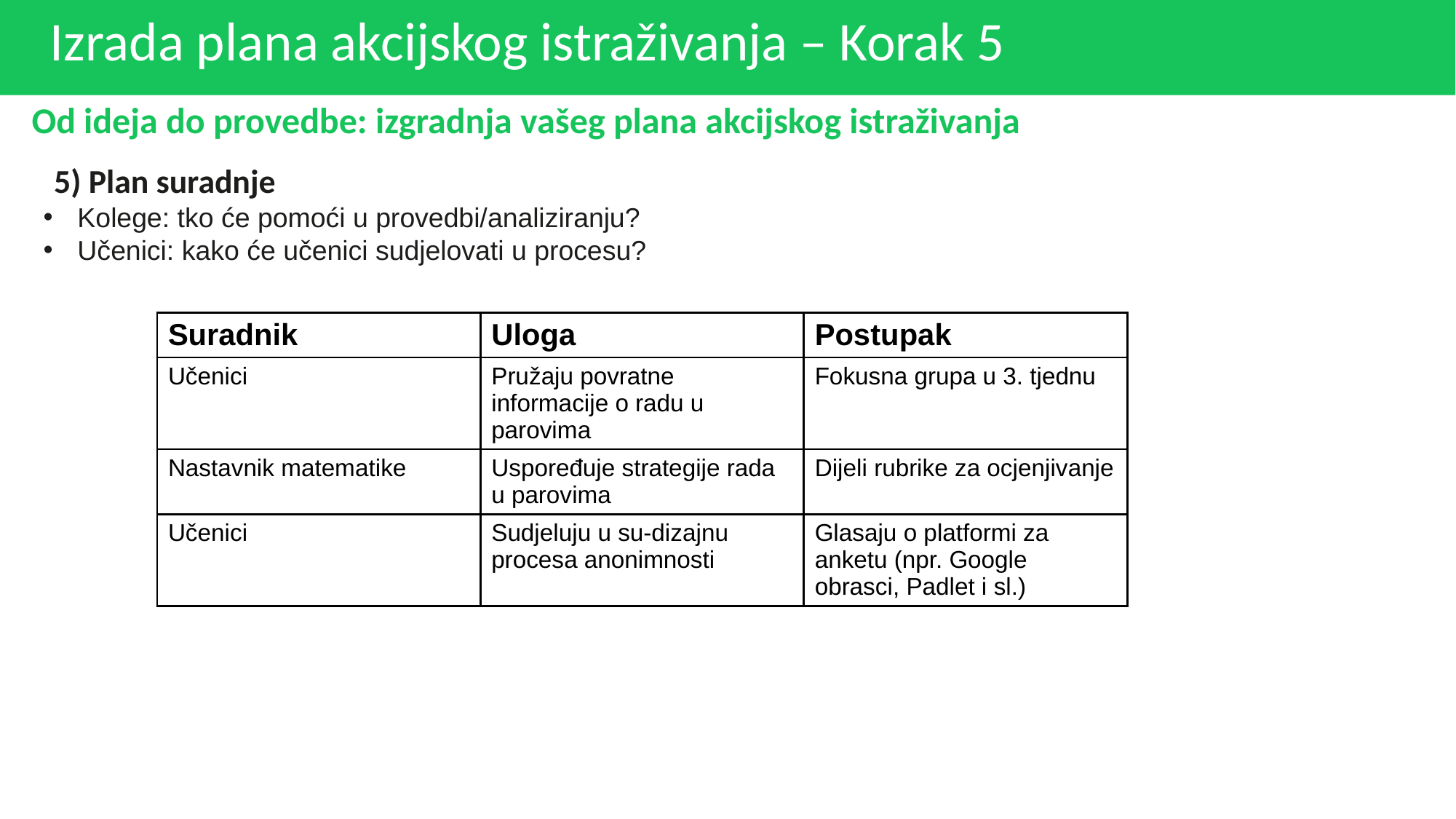

# Izrada plana akcijskog istraživanja – Korak 5
Od ideja do provedbe: izgradnja vašeg plana akcijskog istraživanja
5) Plan suradnje
Kolege: tko će pomoći u provedbi/analiziranju?
Učenici: kako će učenici sudjelovati u procesu?

| Suradnik | Uloga | Postupak |
| --- | --- | --- |
| Učenici | Pružaju povratne informacije o radu u parovima | Fokusna grupa u 3. tjednu |
| Nastavnik matematike | Uspoređuje strategije rada u parovima | Dijeli rubrike za ocjenjivanje |
| Učenici | Sudjeluju u su-dizajnu procesa anonimnosti | Glasaju o platformi za anketu (npr. Google obrasci, Padlet i sl.) |